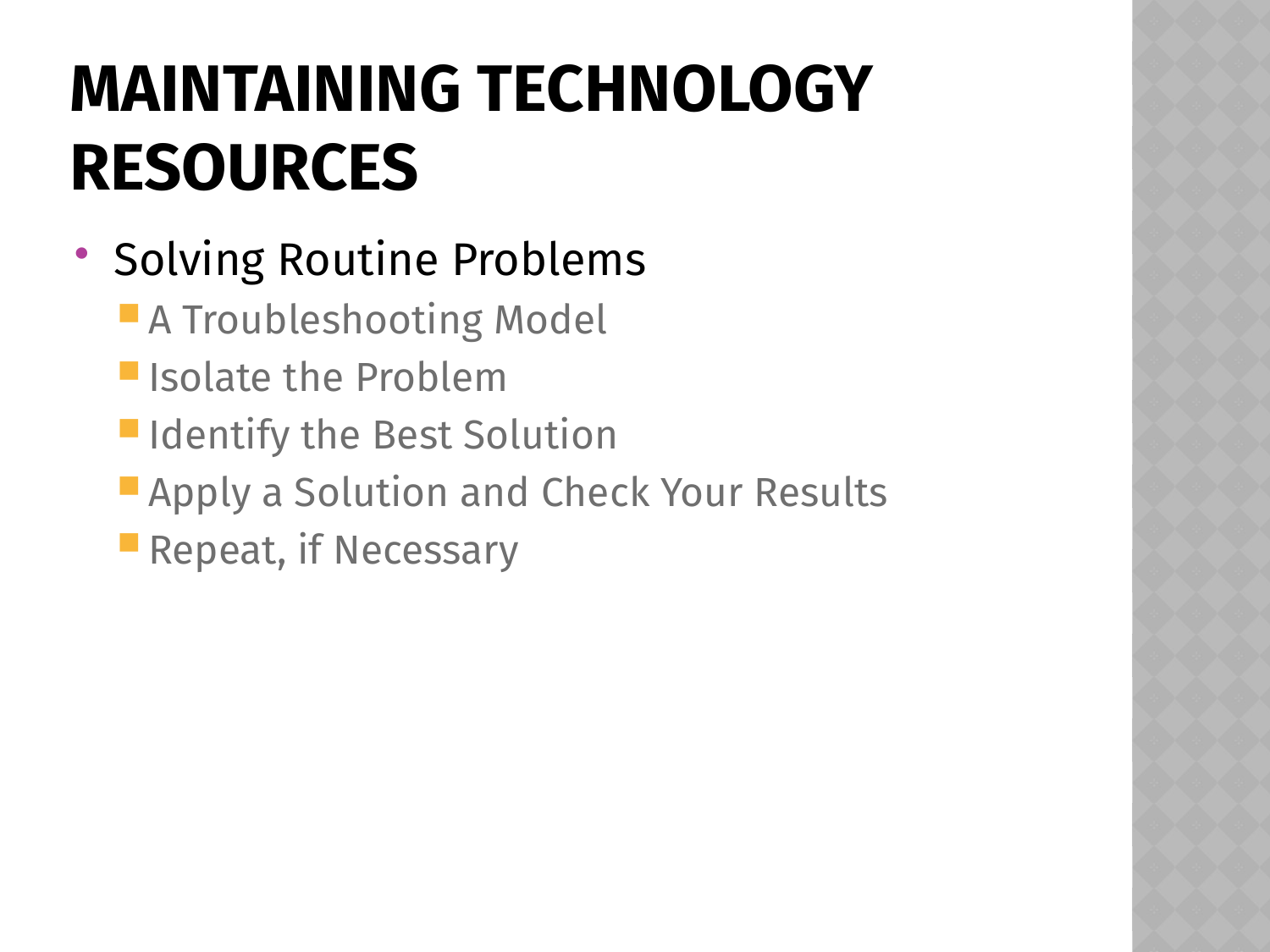

# Maintaining Technology Resources
Solving Routine Problems
A Troubleshooting Model
Isolate the Problem
Identify the Best Solution
Apply a Solution and Check Your Results
Repeat, if Necessary